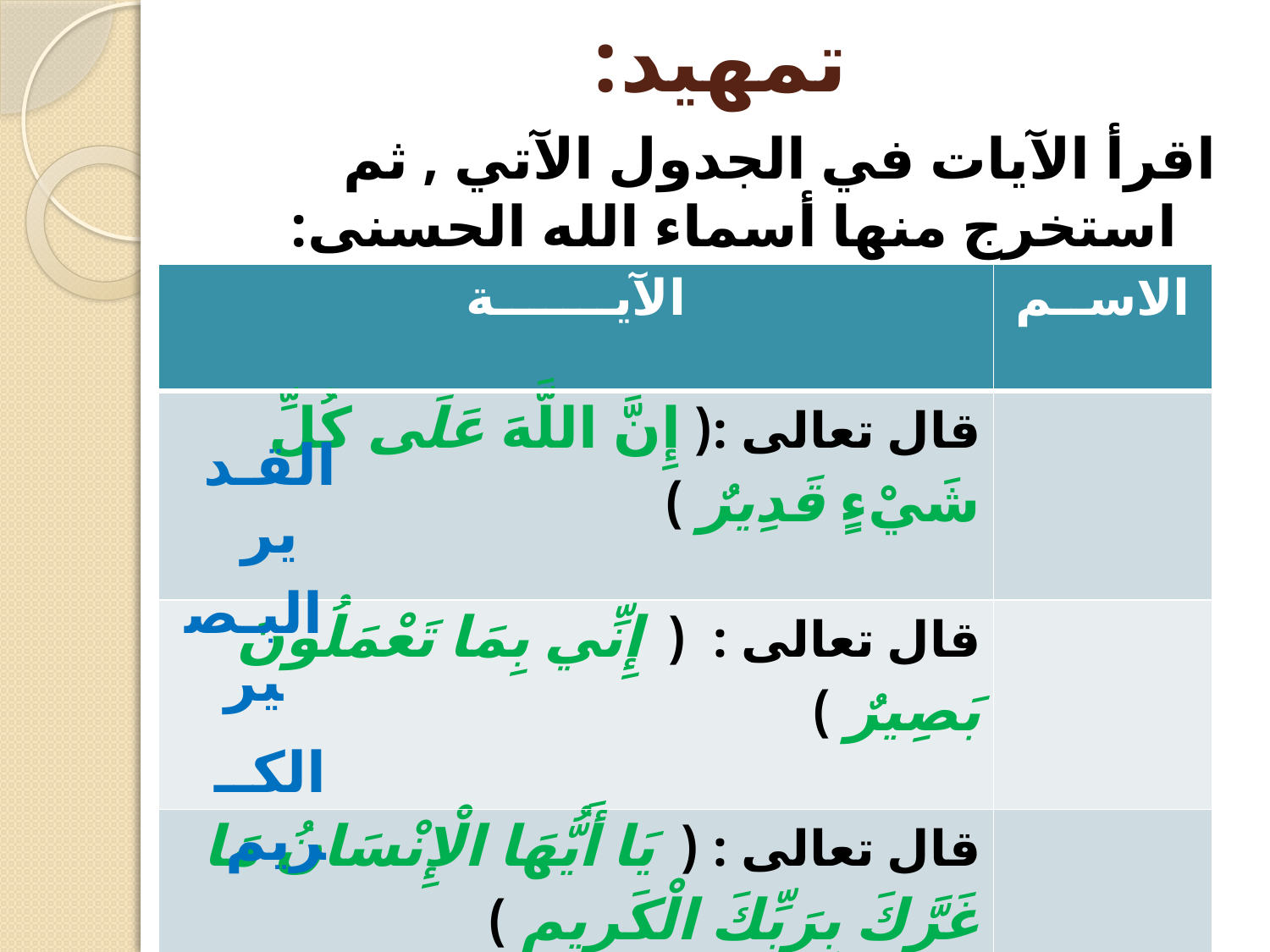

# تمهيد:
اقرأ الآيات في الجدول الآتي , ثم استخرج منها أسماء الله الحسنى:

| الآيـــــــة | الاســم |
| --- | --- |
| قال تعالى :( إِنَّ اللَّهَ عَلَى كُلِّ شَيْءٍ قَدِيرٌ ) |  |
| قال تعالى : ( إِنِّي بِمَا تَعْمَلُونَ بَصِيرٌ ) |  |
| قال تعالى : ( يَا أَيُّهَا الْإِنْسَانُ مَا غَرَّكَ بِرَبِّكَ الْكَرِيمِ ) |  |
القـدير
البـصير
الكــريم